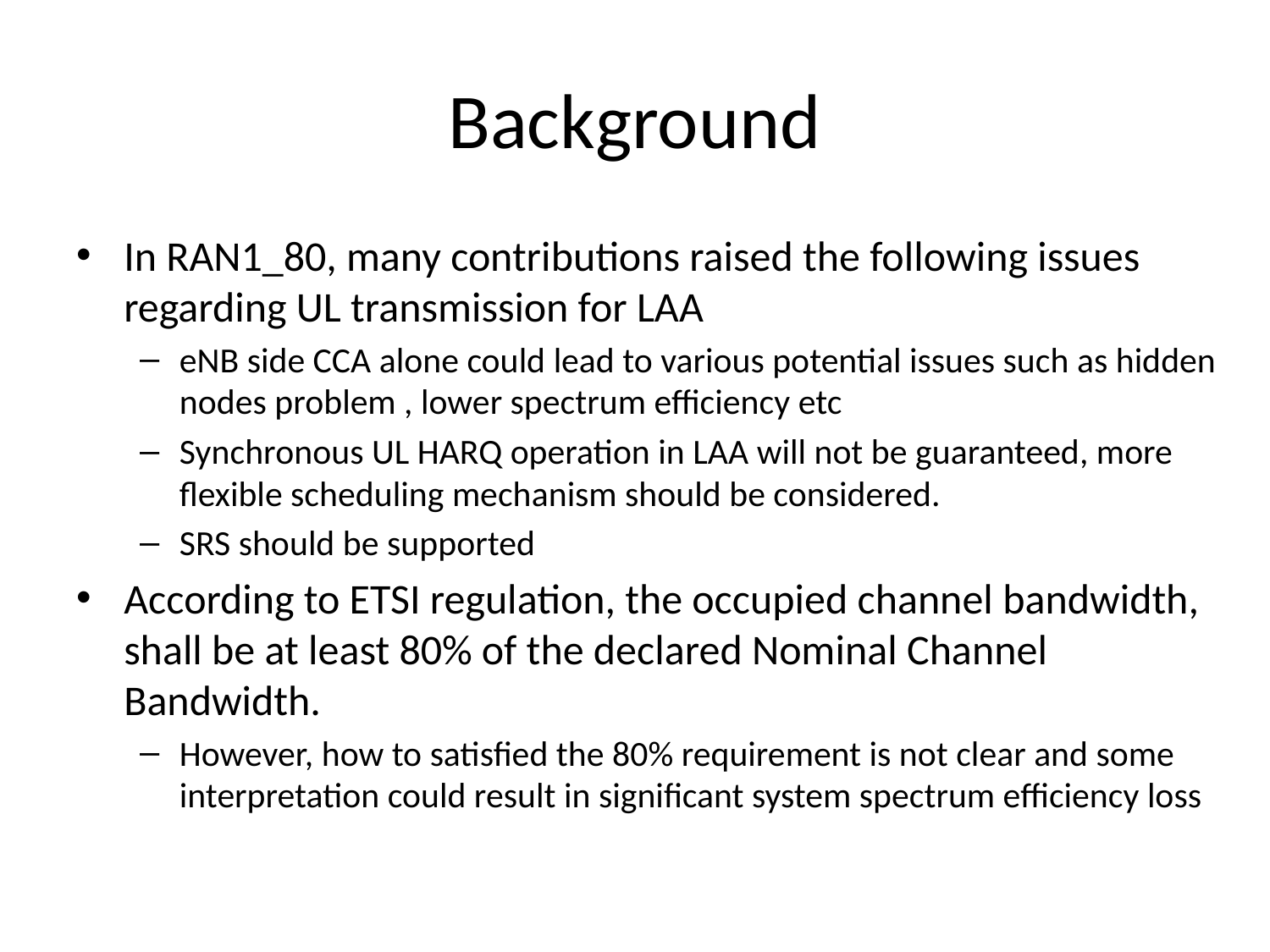

# Background
In RAN1_80, many contributions raised the following issues regarding UL transmission for LAA
eNB side CCA alone could lead to various potential issues such as hidden nodes problem , lower spectrum efficiency etc
Synchronous UL HARQ operation in LAA will not be guaranteed, more flexible scheduling mechanism should be considered.
SRS should be supported
According to ETSI regulation, the occupied channel bandwidth, shall be at least 80% of the declared Nominal Channel Bandwidth.
However, how to satisfied the 80% requirement is not clear and some interpretation could result in significant system spectrum efficiency loss